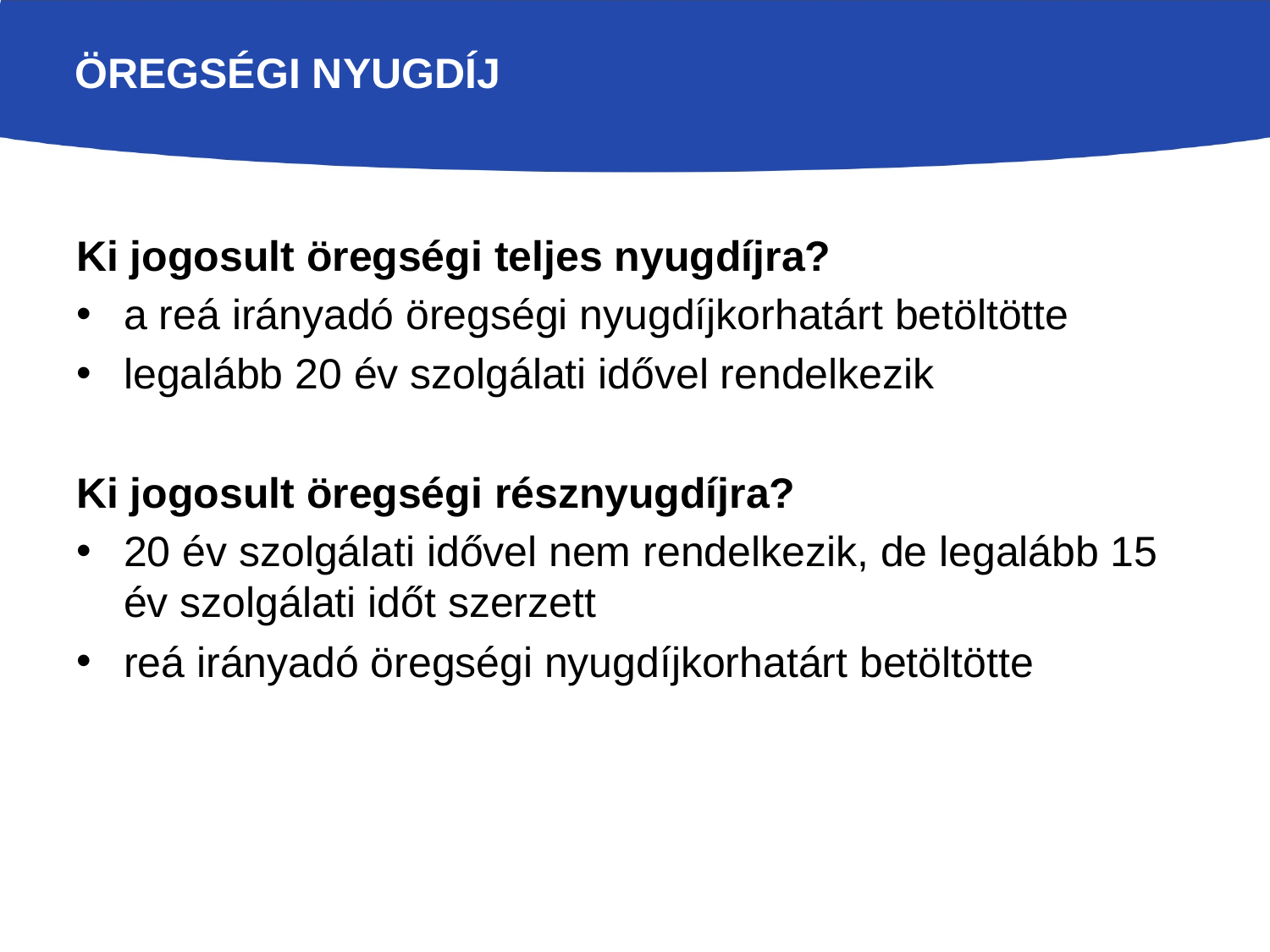

# Öregségi nyugdíj
Ki jogosult öregségi teljes nyugdíjra?
a reá irányadó öregségi nyugdíjkorhatárt betöltötte
legalább 20 év szolgálati idővel rendelkezik

Ki jogosult öregségi résznyugdíjra?
20 év szolgálati idővel nem rendelkezik, de legalább 15 év szolgálati időt szerzett
reá irányadó öregségi nyugdíjkorhatárt betöltötte